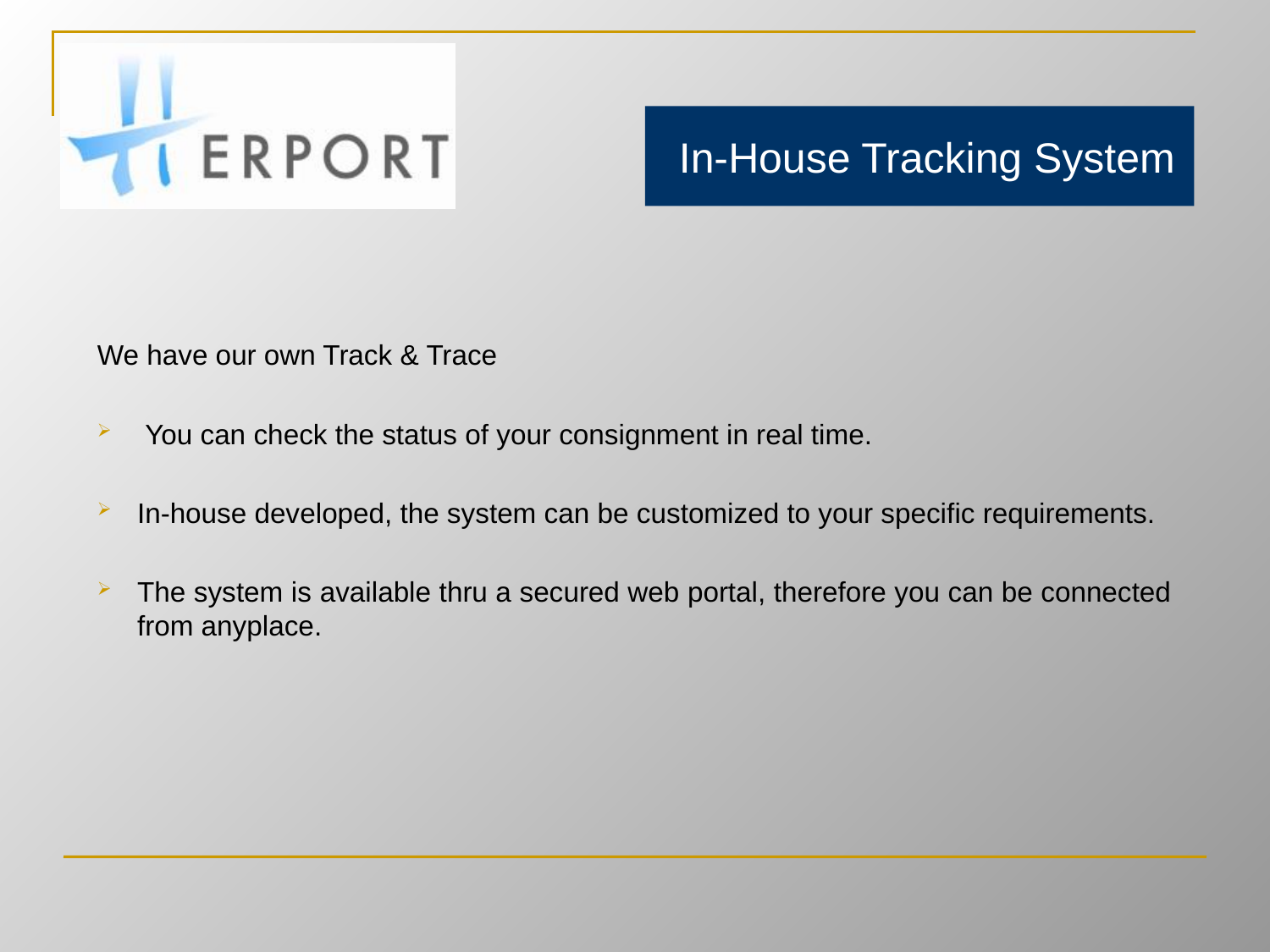

In-House Tracking System

We have our own Track & Trace

 You can check the status of your consignment in real time.

In-house developed, the system can be customized to your specific requirements.

The system is available thru a secured web portal, therefore you can be connected from anyplace.